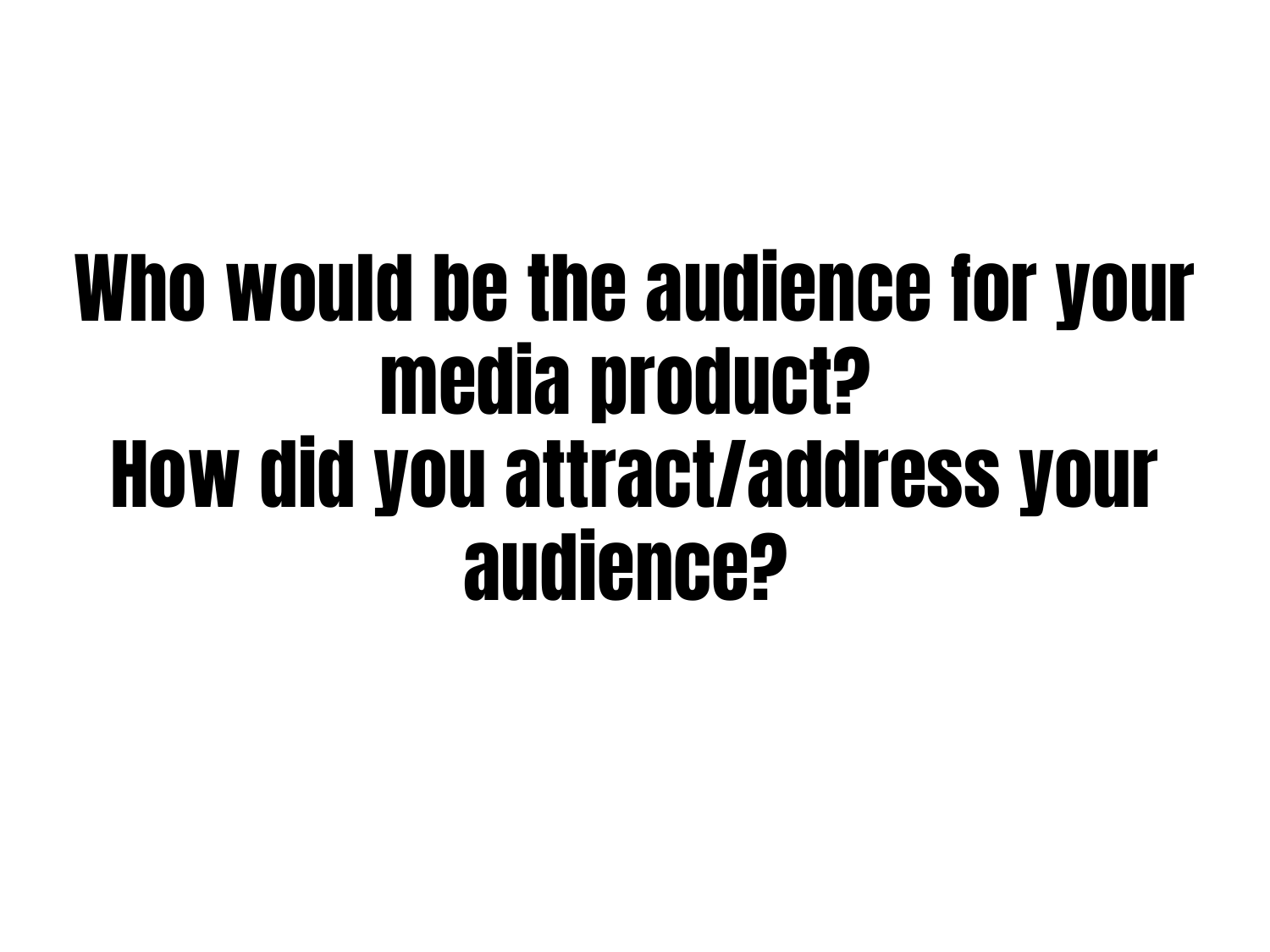

# Who would be the audience for your media product? How did you attract/address your audience?